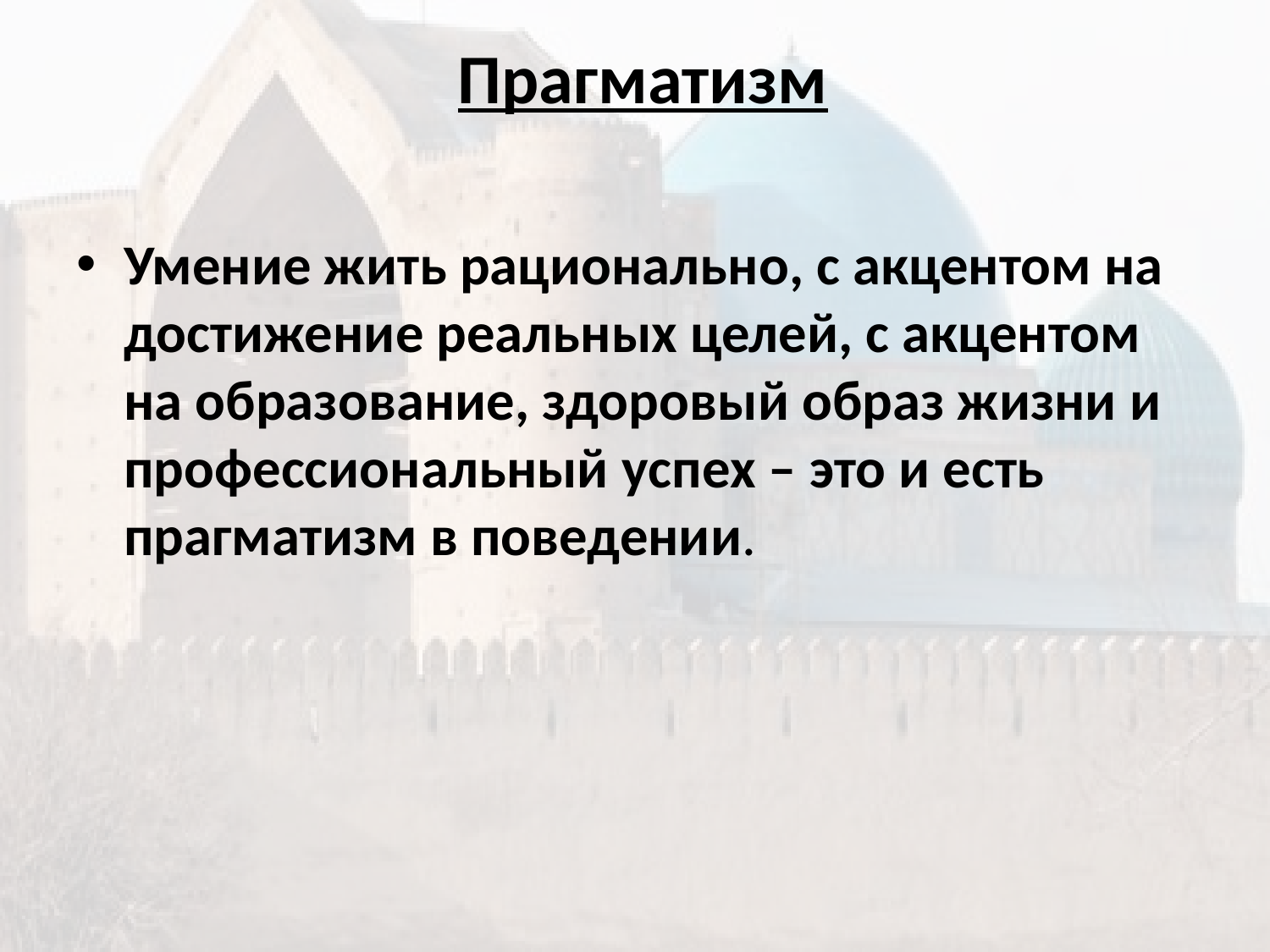

# Прагматизм
Умение жить рационально, с акцентом на достижение реальных целей, с акцентом на образование, здоровый образ жизни и профессиональный успех – это и есть прагматизм в поведении.